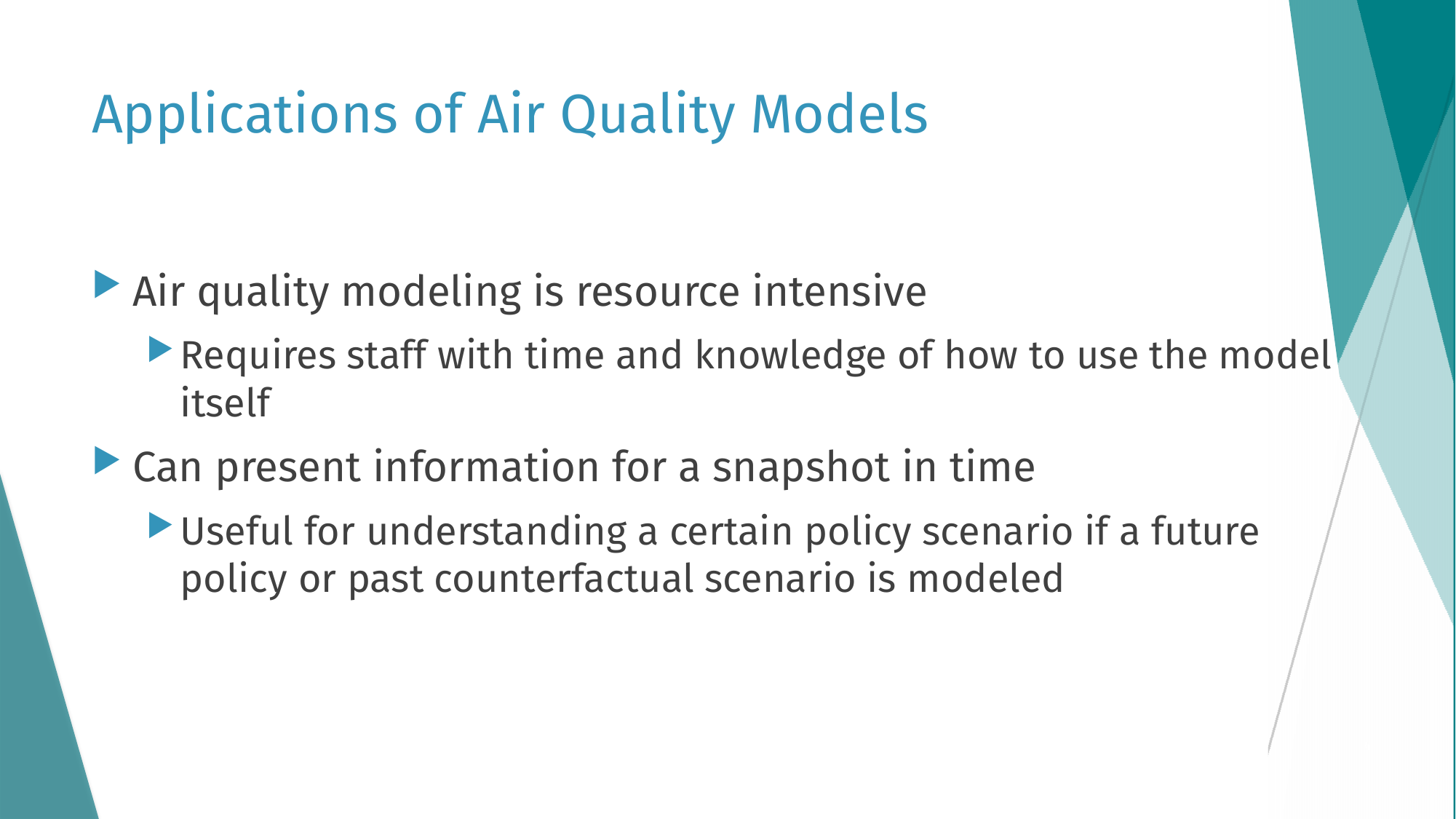

# Applications of Air Quality Models
Air quality modeling is resource intensive
Requires staff with time and knowledge of how to use the model itself
Can present information for a snapshot in time
Useful for understanding a certain policy scenario if a future policy or past counterfactual scenario is modeled
4